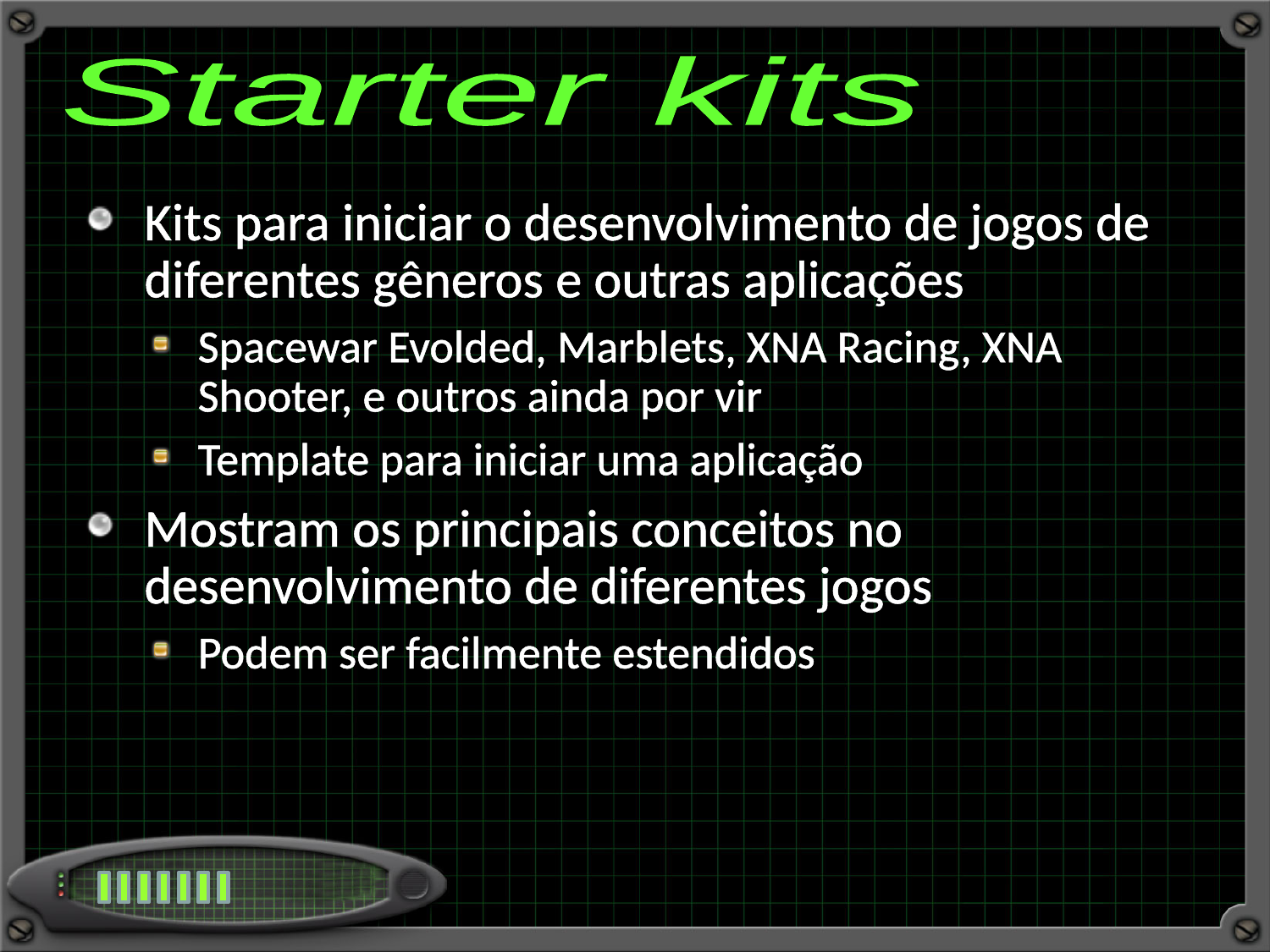

Starter kits
Kits para iniciar o desenvolvimento de jogos de diferentes gêneros e outras aplicações
Spacewar Evolded, Marblets, XNA Racing, XNA
Shooter, e outros ainda por vir
Template para iniciar uma aplicação
Mostram os principais conceitos no desenvolvimento de diferentes jogos
Podem ser facilmente estendidos